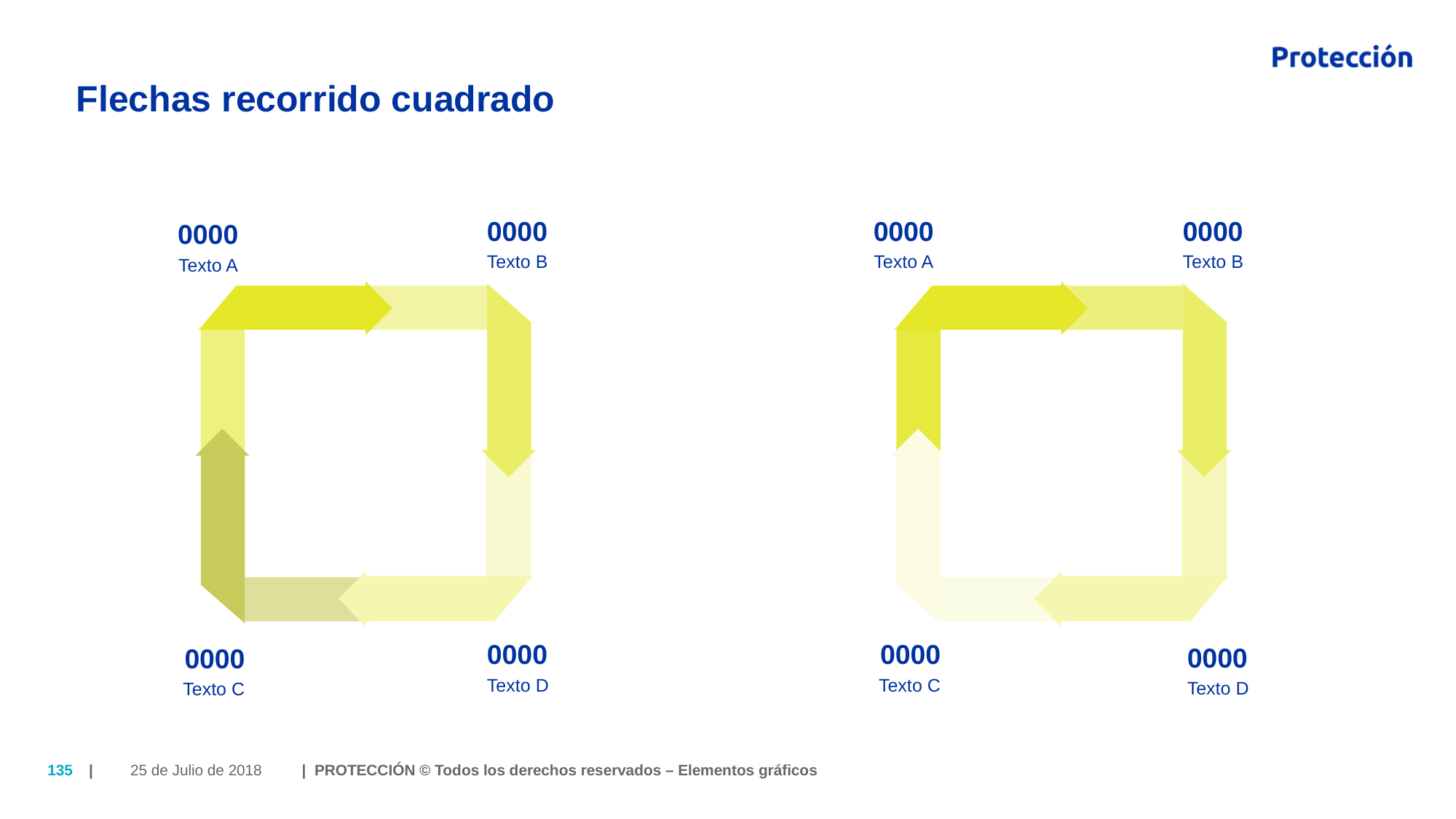

# Flechas recorrido cuadrado
0000
0000
0000
0000
Texto B
Texto A
Texto B
Texto A

0000
0000
0000
0000
Texto D
Texto C
Texto D
Texto C
25 de Julio de 2018
135
|                                                  |  PROTECCIÓN © Todos los derechos reservados – Elementos gráficos